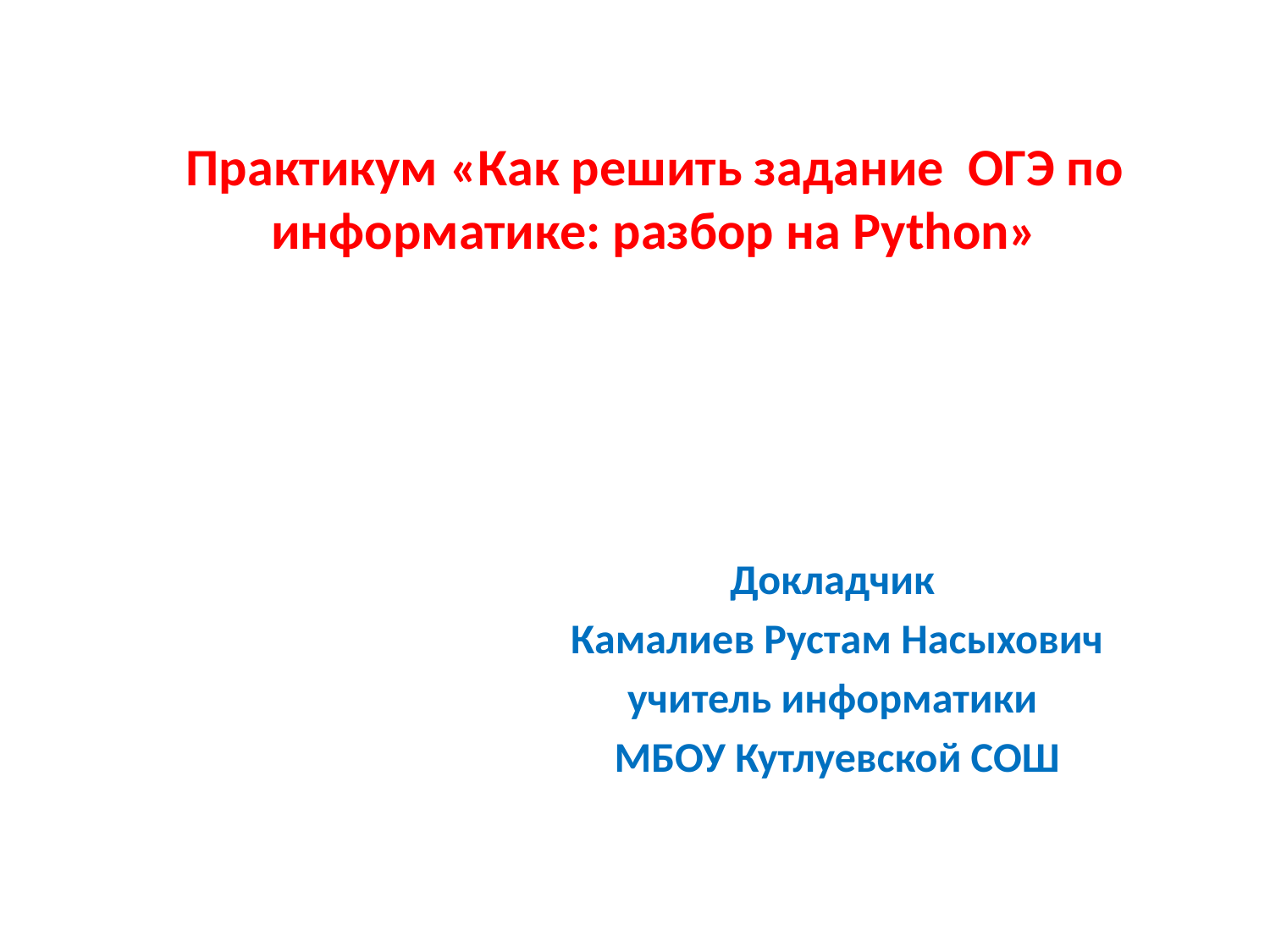

# Практикум «Как решить задание  ОГЭ по информатике: разбор на Python»
Докладчик
Камалиев Рустам Насыхович
учитель информатики
МБОУ Кутлуевской СОШ